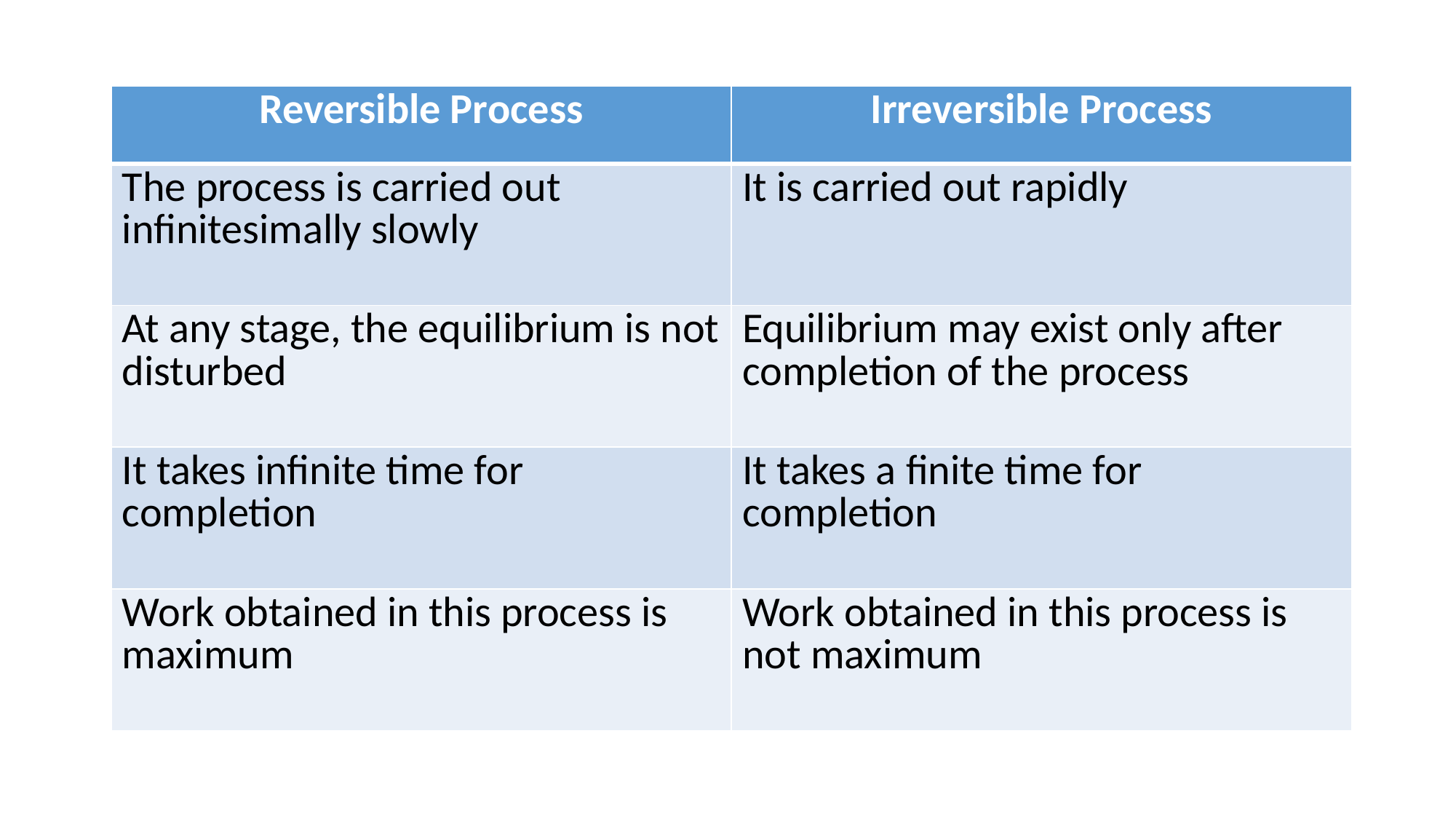

| Reversible Process | Irreversible Process |
| --- | --- |
| The process is carried out infinitesimally slowly | It is carried out rapidly |
| At any stage, the equilibrium is not disturbed | Equilibrium may exist only after completion of the process |
| It takes infinite time for completion | It takes a finite time for completion |
| Work obtained in this process is maximum | Work obtained in this process is not maximum |